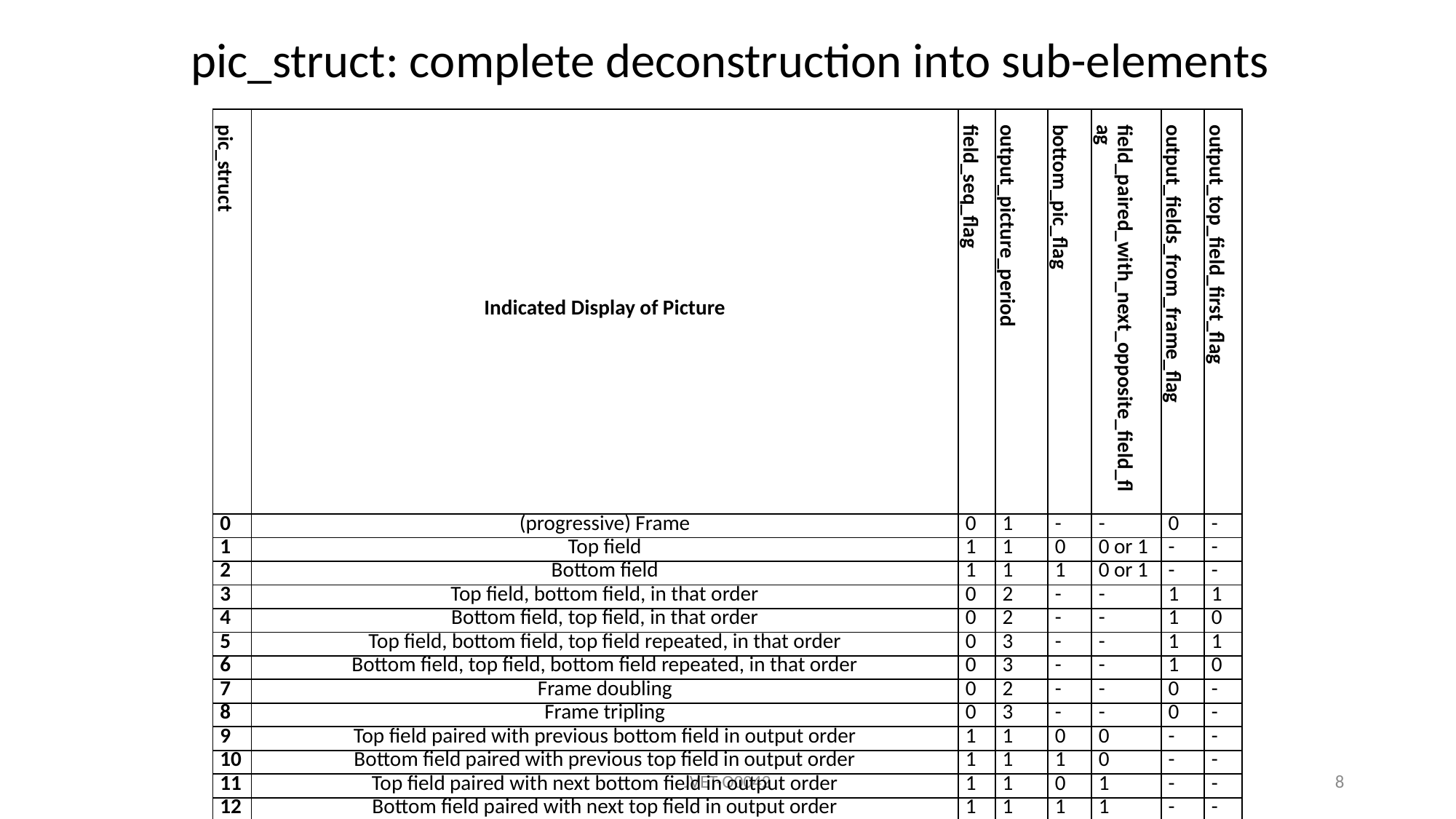

# pic_struct: complete deconstruction into sub-elements
| pic\_struct | Indicated Display of Picture | field\_seq\_flag | output\_picture\_period | bottom\_pic\_flag | field\_paired\_with\_next\_opposite\_field\_flag | output\_fields\_from\_frame\_flag | output\_top\_field\_first\_flag |
| --- | --- | --- | --- | --- | --- | --- | --- |
| 0 | (progressive) Frame | 0 | 1 | - | - | 0 | - |
| 1 | Top field | 1 | 1 | 0 | 0 or 1 | - | - |
| 2 | Bottom field | 1 | 1 | 1 | 0 or 1 | - | - |
| 3 | Top field, bottom field, in that order | 0 | 2 | - | - | 1 | 1 |
| 4 | Bottom field, top field, in that order | 0 | 2 | - | - | 1 | 0 |
| 5 | Top field, bottom field, top field repeated, in that order | 0 | 3 | - | - | 1 | 1 |
| 6 | Bottom field, top field, bottom field repeated, in that order | 0 | 3 | - | - | 1 | 0 |
| 7 | Frame doubling | 0 | 2 | - | - | 0 | - |
| 8 | Frame tripling | 0 | 3 | - | - | 0 | - |
| 9 | Top field paired with previous bottom field in output order | 1 | 1 | 0 | 0 | - | - |
| 10 | Bottom field paired with previous top field in output order | 1 | 1 | 1 | 0 | - | - |
| 11 | Top field paired with next bottom field in output order | 1 | 1 | 0 | 1 | - | - |
| 12 | Bottom field paired with next top field in output order | 1 | 1 | 1 | 1 | - | - |
| X | repeat more than 3 pictures |  | > 3 |  |  |  |  |
JVET-O0042
8